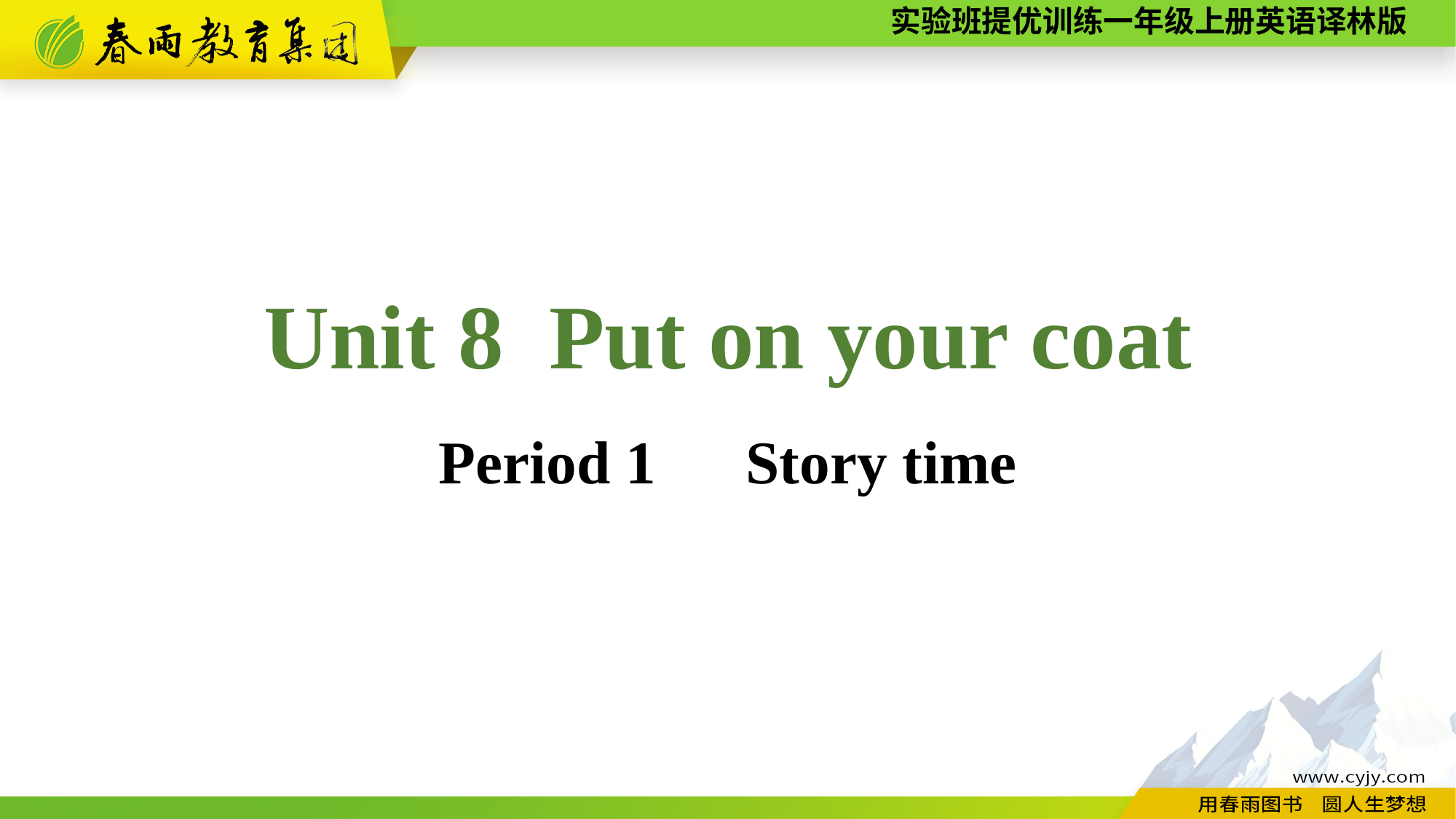

Unit 8  Put on your coat
Period 1　Story time